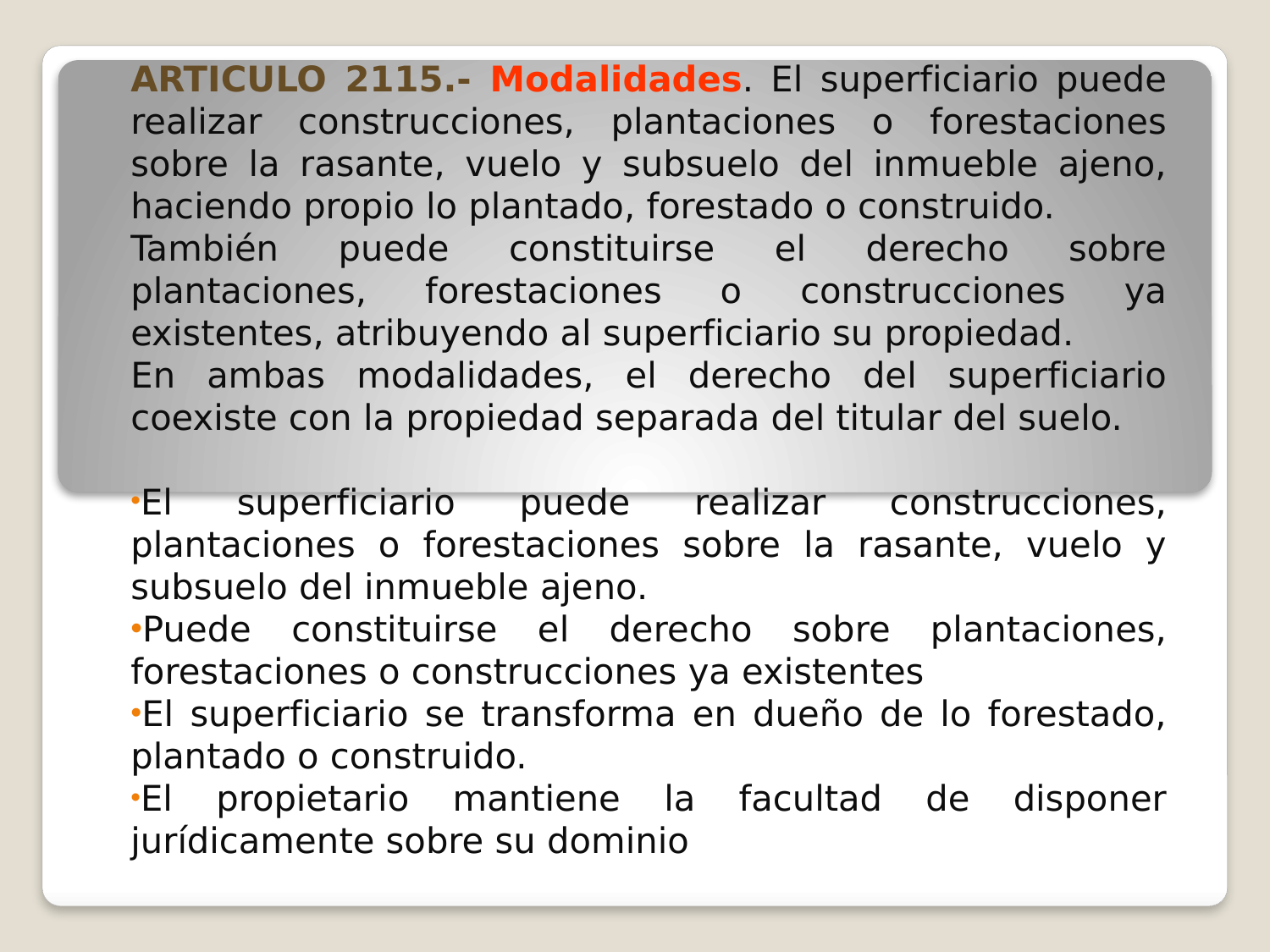

ARTICULO 2115.- Modalidades. El superficiario puede realizar construcciones, plantaciones o forestaciones sobre la rasante, vuelo y subsuelo del inmueble ajeno, haciendo propio lo plantado, forestado o construido.
También puede constituirse el derecho sobre plantaciones, forestaciones o construcciones ya existentes, atribuyendo al superficiario su propiedad.
En ambas modalidades, el derecho del superficiario coexiste con la propiedad separada del titular del suelo.

El superficiario puede realizar construcciones, plantaciones o forestaciones sobre la rasante, vuelo y subsuelo del inmueble ajeno.
Puede constituirse el derecho sobre plantaciones, forestaciones o construcciones ya existentes
El superficiario se transforma en dueño de lo forestado, plantado o construido.
El propietario mantiene la facultad de disponer jurídicamente sobre su dominio